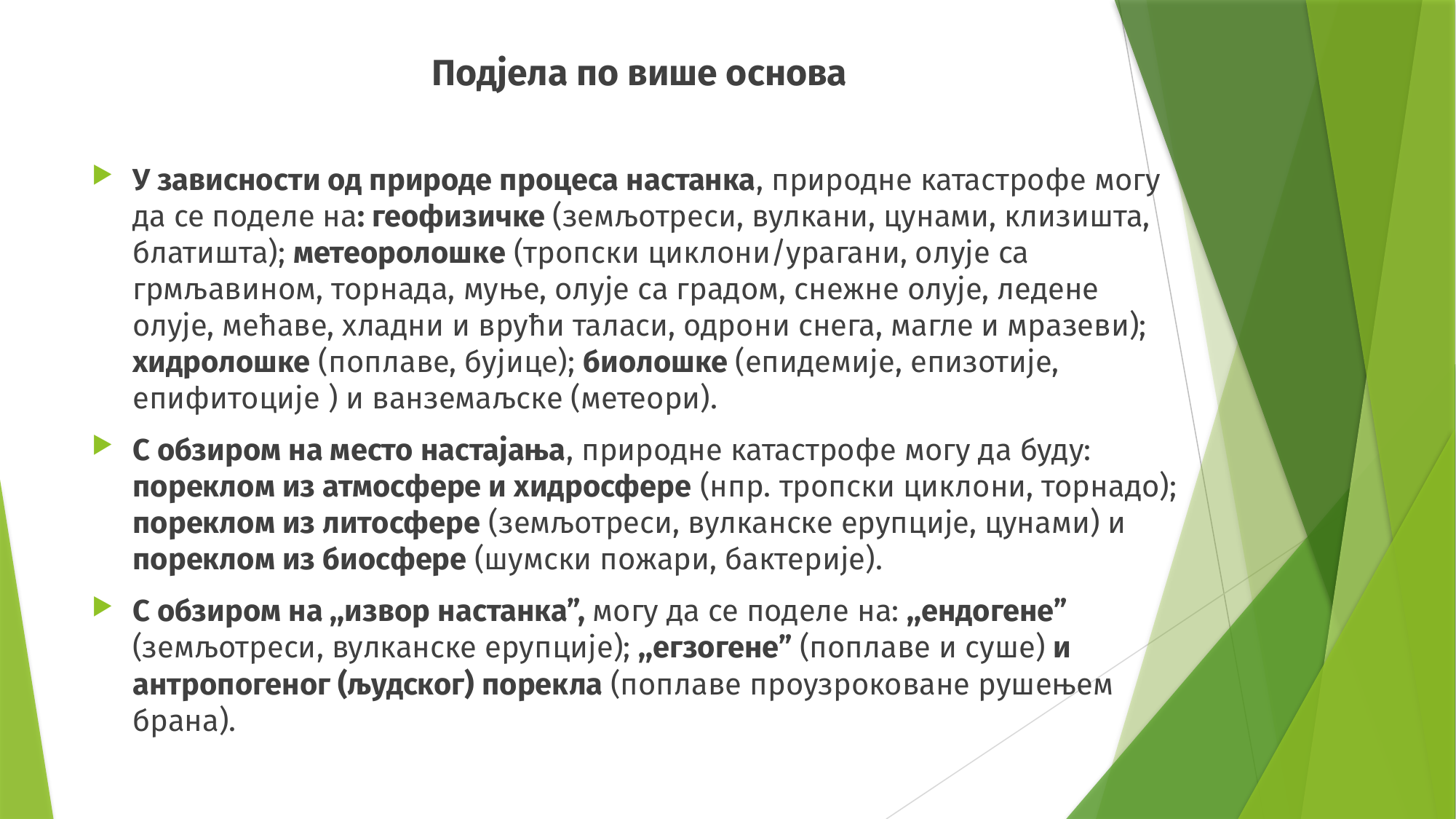

Подјела по више основа

У зависности од природе процеса настанка, природне катастрофе могу да се поделе на: геофизичке (земљотреси, вулкани, цунами, клизишта, блатишта); метеоролошке (тропски циклони/урагани, олује са грмљавином, торнада, муње, олује са градом, снежне олује, ледене олује, мећаве, хладни и врући таласи, одрони снега, магле и мразеви); хидролошке (поплаве, бујице); биолошке (епидемије, епизотије, епифитоције ) и ванземаљске (метеори).
С обзиром на место настајања, природне катастрофе могу да буду: пореклом из атмосфере и хидросфере (нпр. тропски циклони, торнадо); пореклом из литосфере (земљотреси, вулканске ерупције, цунами) и пореклом из биосфере (шумски пожари, бактерије).
С обзиром на ,,извор настанка”, могу да се поделе на: ,,ендогене” (земљотреси, вулканске ерупције); ,,егзогене” (поплаве и суше) и антропогеног (људског) порекла (поплаве проузроковане рушењем брана).